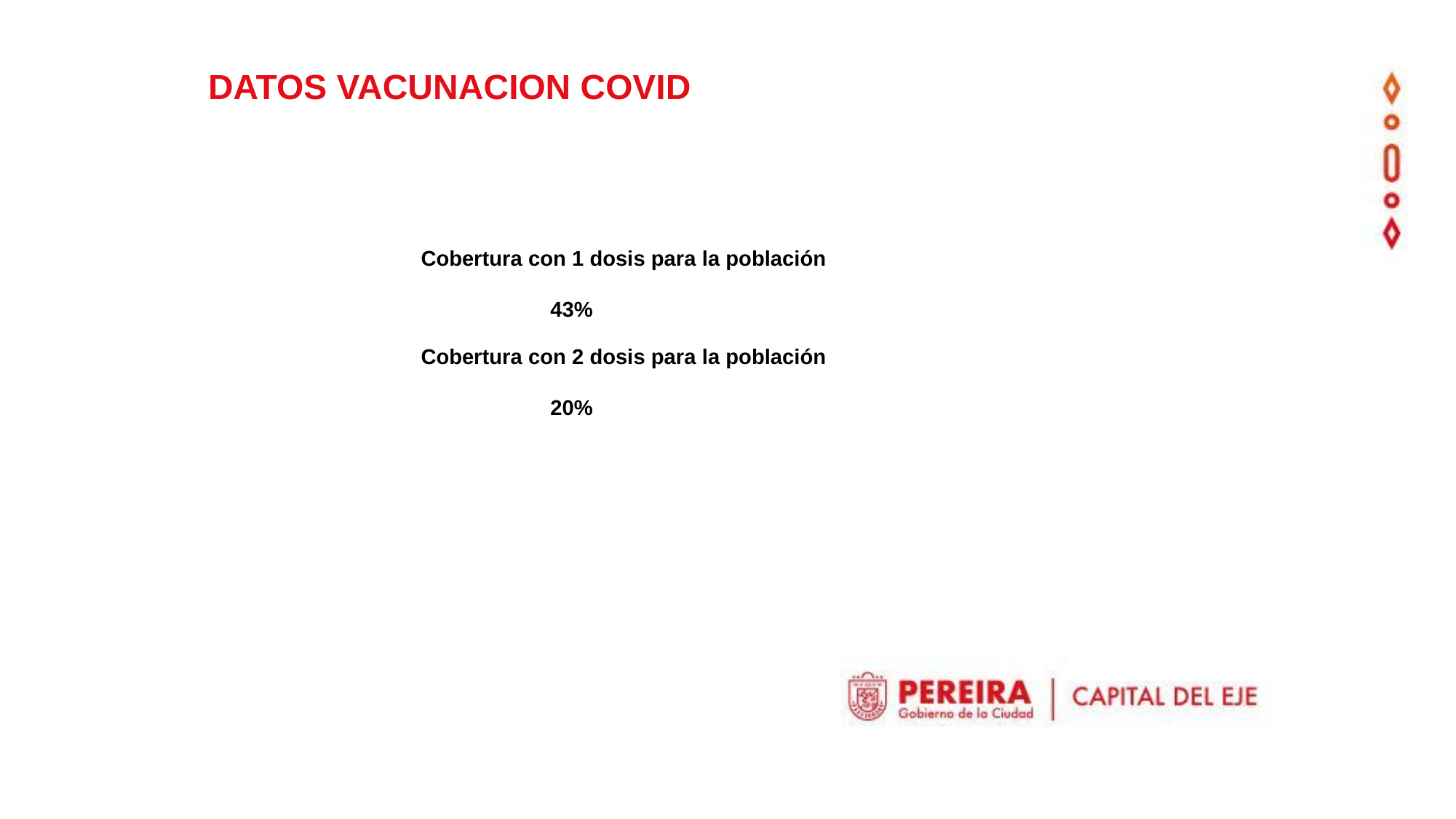

DATOS VACUNACION COVID
| Cobertura con 1 dosis para la población |  |  |
| --- | --- | --- |
|  | 43% |  |
| Cobertura con 2 dosis para la población |  |  |
|  | 20% |  |